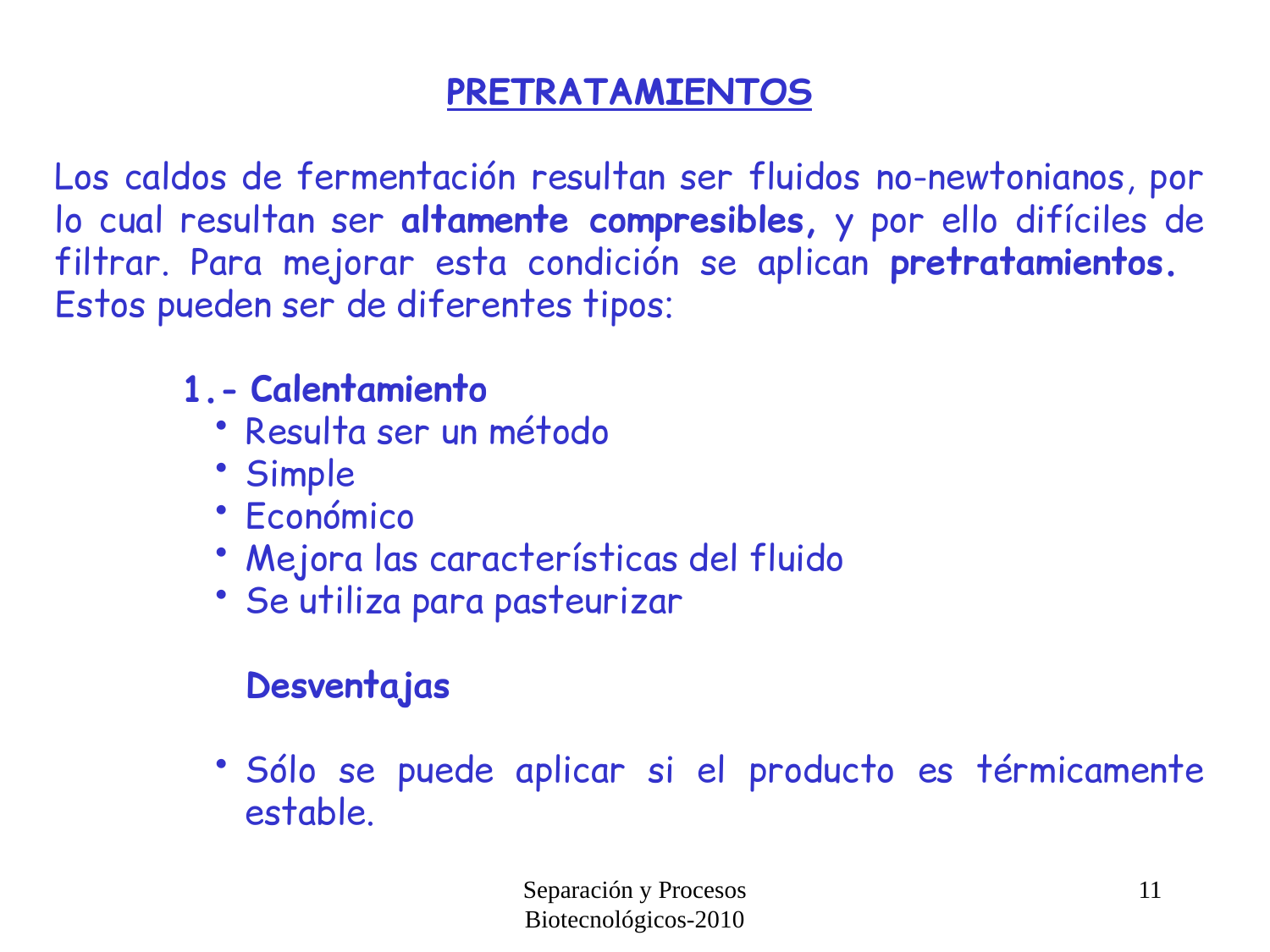

PRETRATAMIENTOS

Los caldos de fermentación resultan ser fluidos no-newtonianos, por lo cual resultan ser altamente compresibles, y por ello difíciles de filtrar. Para mejorar esta condición se aplican pretratamientos.  Estos pueden ser de diferentes tipos:

	1.- Calentamiento
Resulta ser un método
Simple
Económico
Mejora las características del fluido
Se utiliza para pasteurizar

Desventajas

Sólo se puede aplicar si el producto es térmicamente estable.

Separación y Procesos Biotecnológicos-2010
11